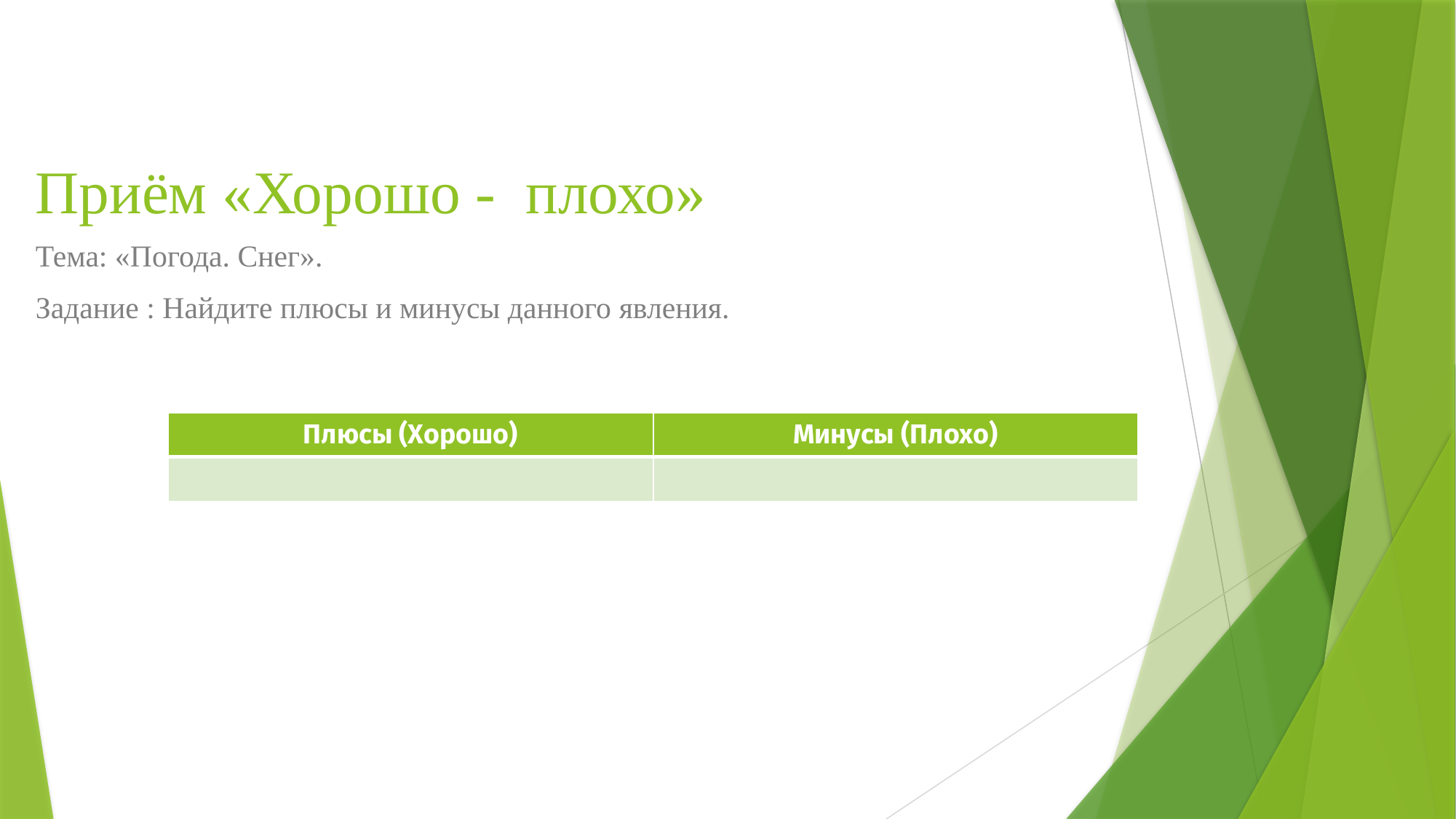

# Приём «Хорошо -  плохо»
Тема: «Погода. Снег».
Задание : Найдите плюсы и минусы данного явления.
| Плюсы (Хорошо) | Минусы (Плохо) |
| --- | --- |
|  |  |